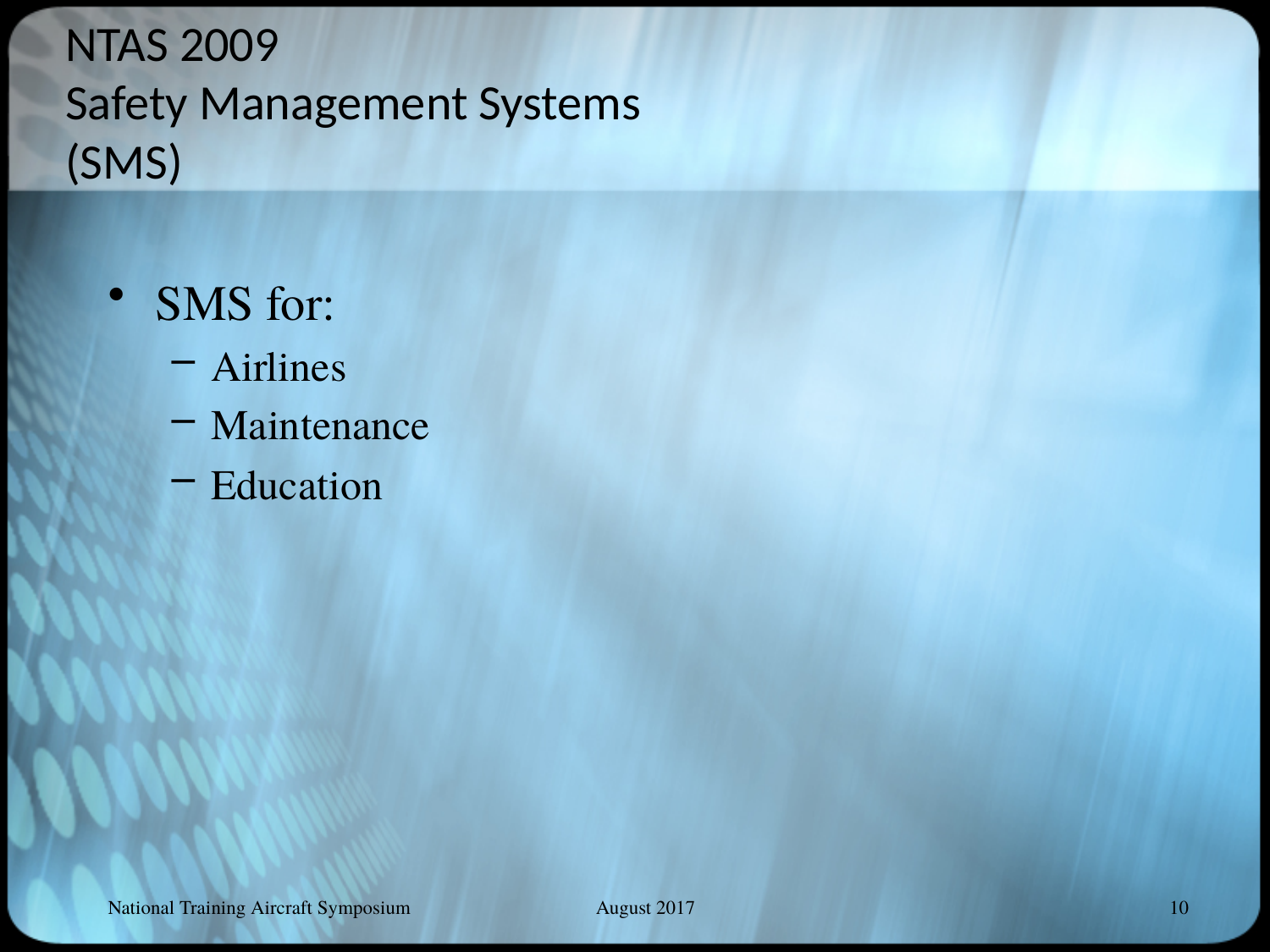

NTAS 2009
Safety Management Systems (SMS)
#
SMS for:
Airlines
Maintenance
Education
National Training Aircraft Symposium
August 2017
10